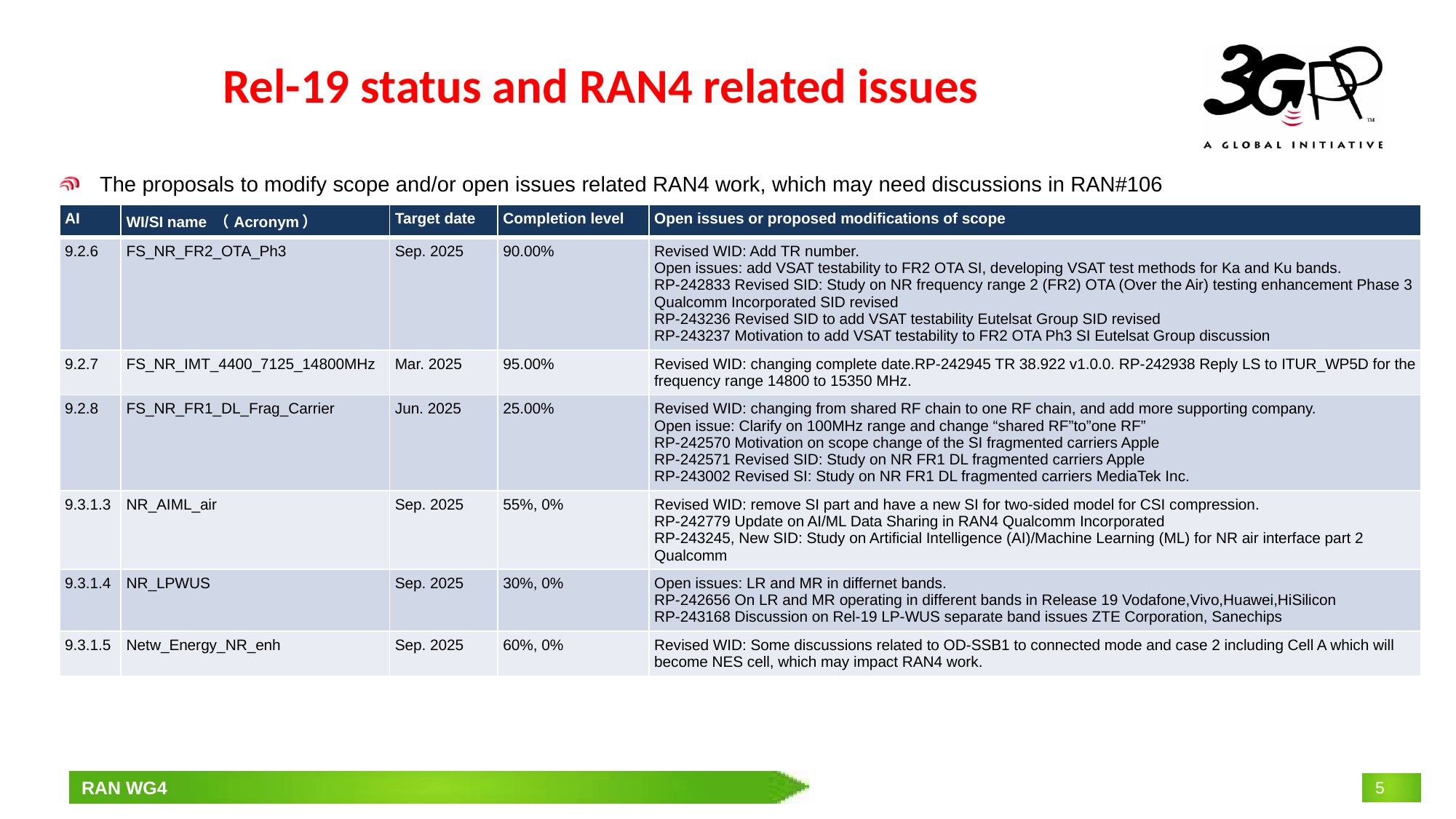

# Rel-19 status and RAN4 related issues
The proposals to modify scope and/or open issues related RAN4 work, which may need discussions in RAN#106
| AI | WI/SI name （Acronym） | Target date | Completion level | Open issues or proposed modifications of scope |
| --- | --- | --- | --- | --- |
| 9.2.6 | FS\_NR\_FR2\_OTA\_Ph3 | Sep. 2025 | 90.00% | Revised WID: Add TR number. Open issues: add VSAT testability to FR2 OTA SI, developing VSAT test methods for Ka and Ku bands. RP-242833 Revised SID: Study on NR frequency range 2 (FR2) OTA (Over the Air) testing enhancement Phase 3 Qualcomm Incorporated SID revised RP-243236 Revised SID to add VSAT testability Eutelsat Group SID revised RP-243237 Motivation to add VSAT testability to FR2 OTA Ph3 SI Eutelsat Group discussion |
| 9.2.7 | FS\_NR\_IMT\_4400\_7125\_14800MHz | Mar. 2025 | 95.00% | Revised WID: changing complete date.RP-242945 TR 38.922 v1.0.0. RP-242938 Reply LS to ITUR\_WP5D for the frequency range 14800 to 15350 MHz. |
| 9.2.8 | FS\_NR\_FR1\_DL\_Frag\_Carrier | Jun. 2025 | 25.00% | Revised WID: changing from shared RF chain to one RF chain, and add more supporting company. Open issue: Clarify on 100MHz range and change “shared RF”to”one RF” RP-242570 Motivation on scope change of the SI fragmented carriers Apple RP-242571 Revised SID: Study on NR FR1 DL fragmented carriers Apple RP-243002 Revised SI: Study on NR FR1 DL fragmented carriers MediaTek Inc. |
| 9.3.1.3 | NR\_AIML\_air | Sep. 2025 | 55%, 0% | Revised WID: remove SI part and have a new SI for two-sided model for CSI compression. RP-242779 Update on AI/ML Data Sharing in RAN4 Qualcomm Incorporated RP-243245, New SID: Study on Artificial Intelligence (AI)/Machine Learning (ML) for NR air interface part 2 Qualcomm |
| 9.3.1.4 | NR\_LPWUS | Sep. 2025 | 30%, 0% | Open issues: LR and MR in differnet bands. RP-242656 On LR and MR operating in different bands in Release 19 Vodafone,Vivo,Huawei,HiSilicon RP-243168 Discussion on Rel-19 LP-WUS separate band issues ZTE Corporation, Sanechips |
| 9.3.1.5 | Netw\_Energy\_NR\_enh | Sep. 2025 | 60%, 0% | Revised WID: Some discussions related to OD-SSB1 to connected mode and case 2 including Cell A which will become NES cell, which may impact RAN4 work. |